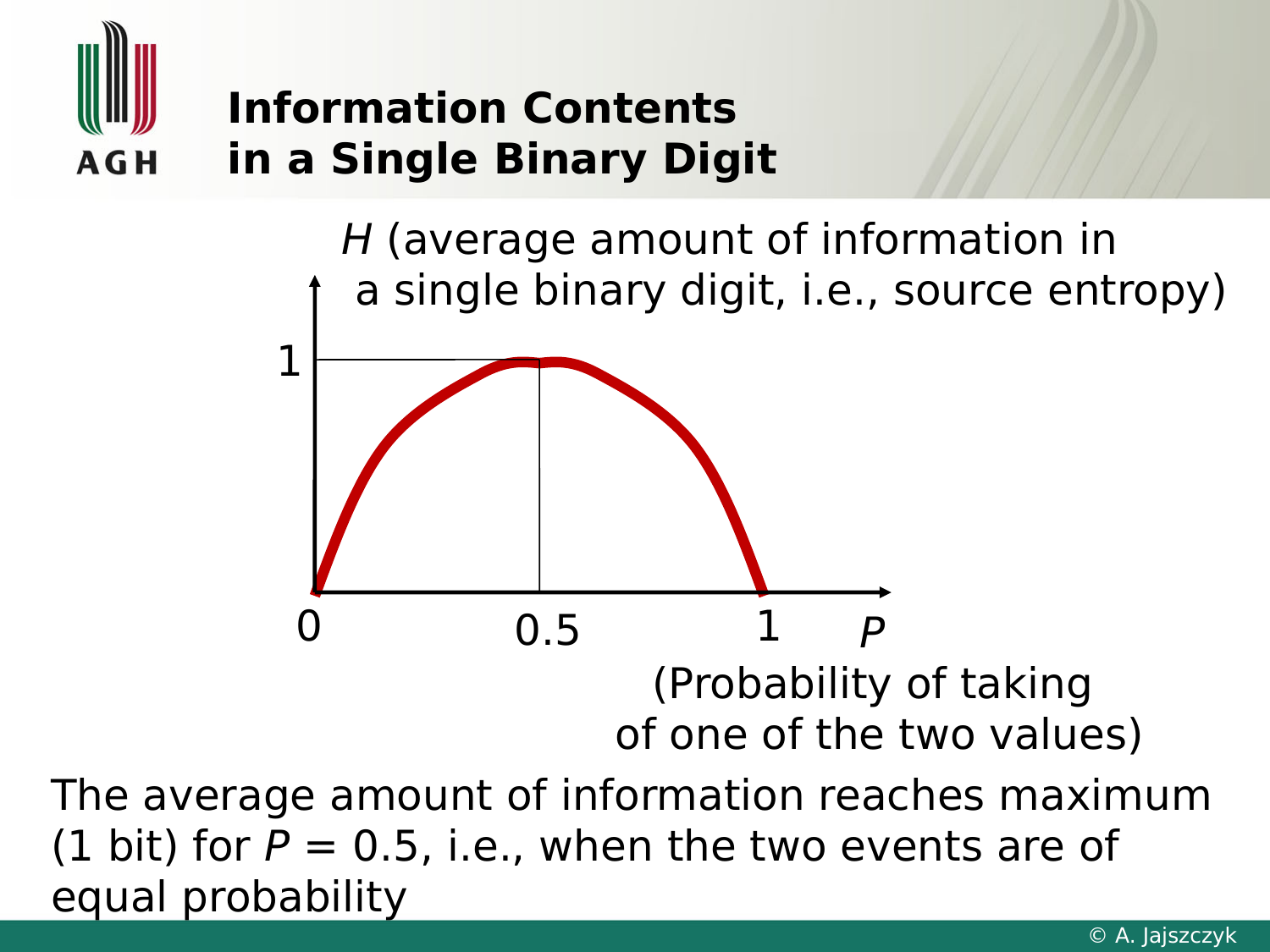

# Information Contents in a Single Binary Digit
  H (average amount of information in
   a single binary digit, i.e., source entropy)

1
0

0.5
P
(Probability of taking
of one of the two values)
1

The average amount of information reaches maximum
(1 bit) for P = 0.5, i.e., when the two events are of
equal probability